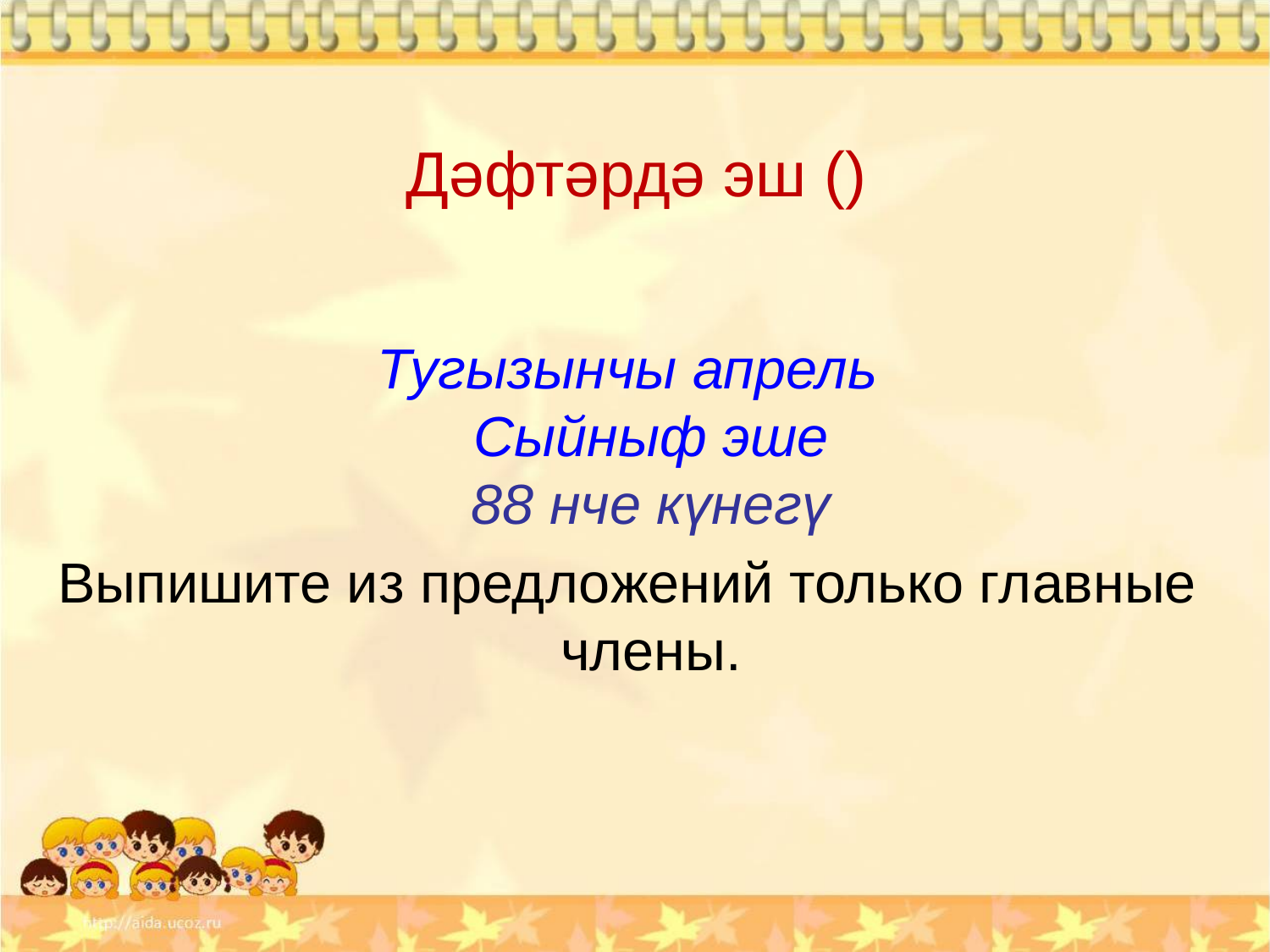

# Дәфтәрдә эш ()
Тугызынчы апрель
Сыйныф эше
88 нче күнегү
Выпишите из предложений только главные члены.